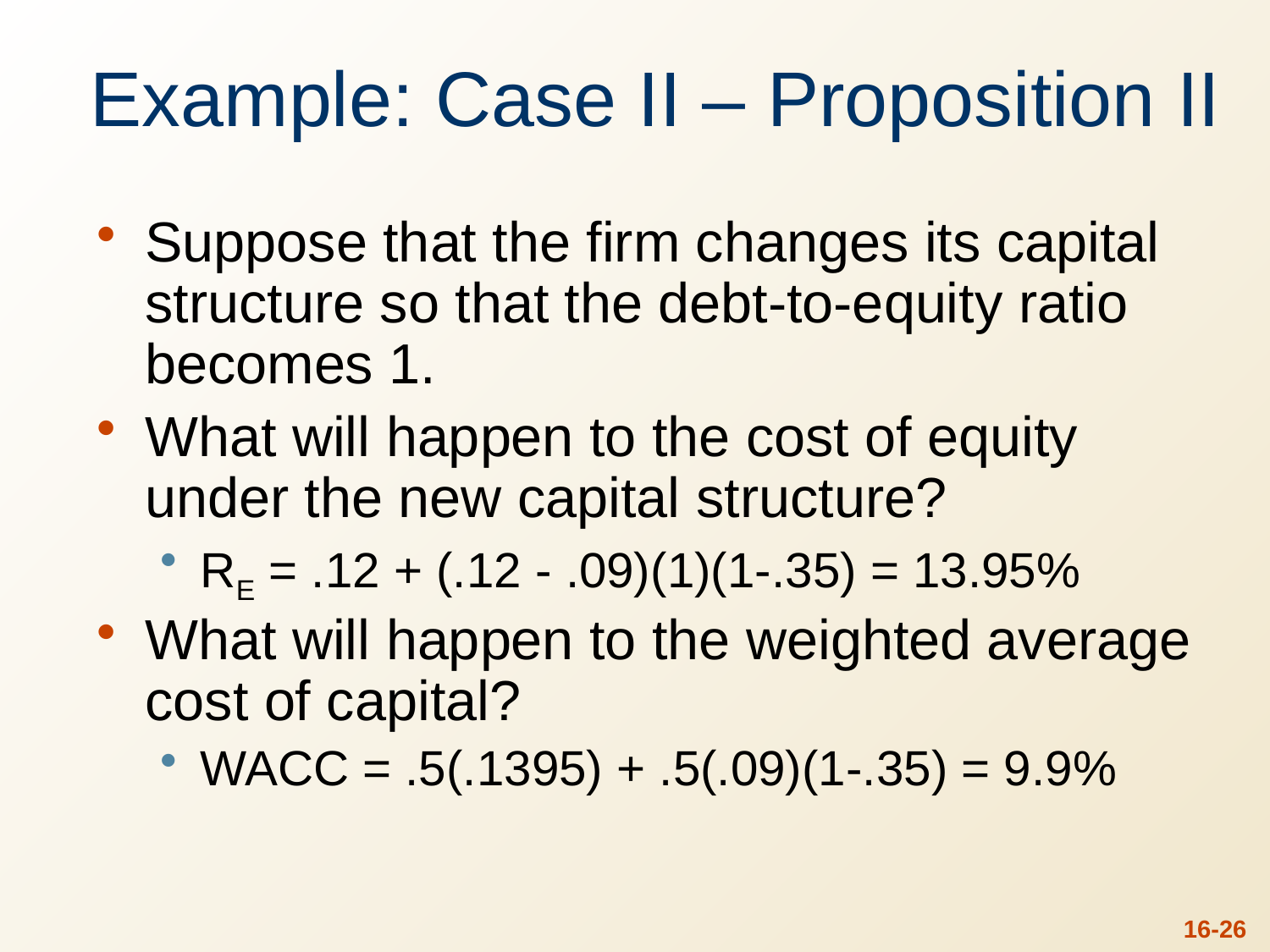

# Example: Case II – Proposition II
Suppose that the firm changes its capital structure so that the debt-to-equity ratio becomes 1.
What will happen to the cost of equity under the new capital structure?
RE = .12 + (.12 - .09)(1)(1-.35) = 13.95%
What will happen to the weighted average cost of capital?
WACC = .5(.1395) + .5(.09)(1-.35) = 9.9%
16-26